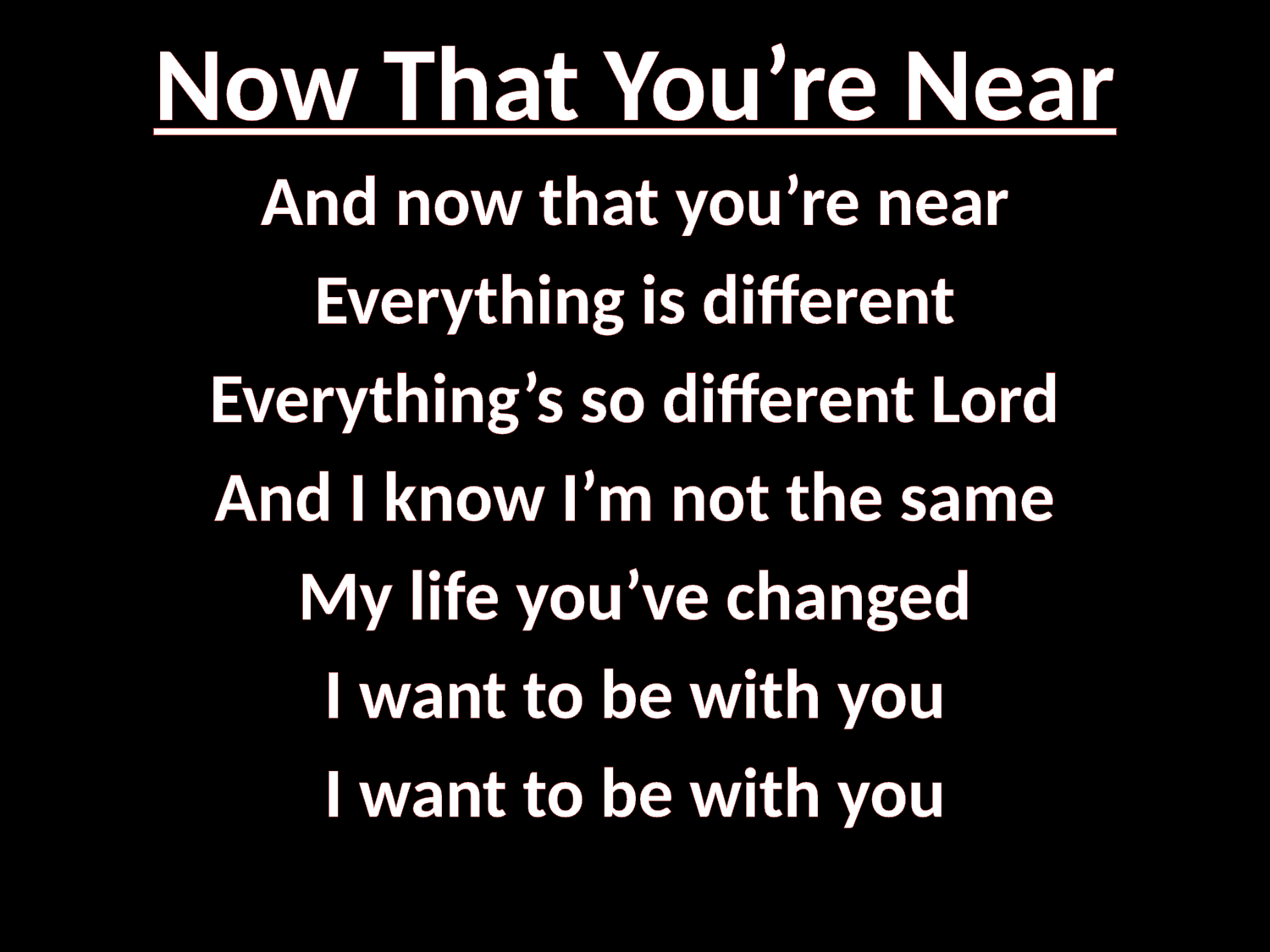

# Now That You’re Near
And now that you’re near
Everything is different
Everything’s so different Lord
And I know I’m not the same
My life you’ve changed
I want to be with you
I want to be with you